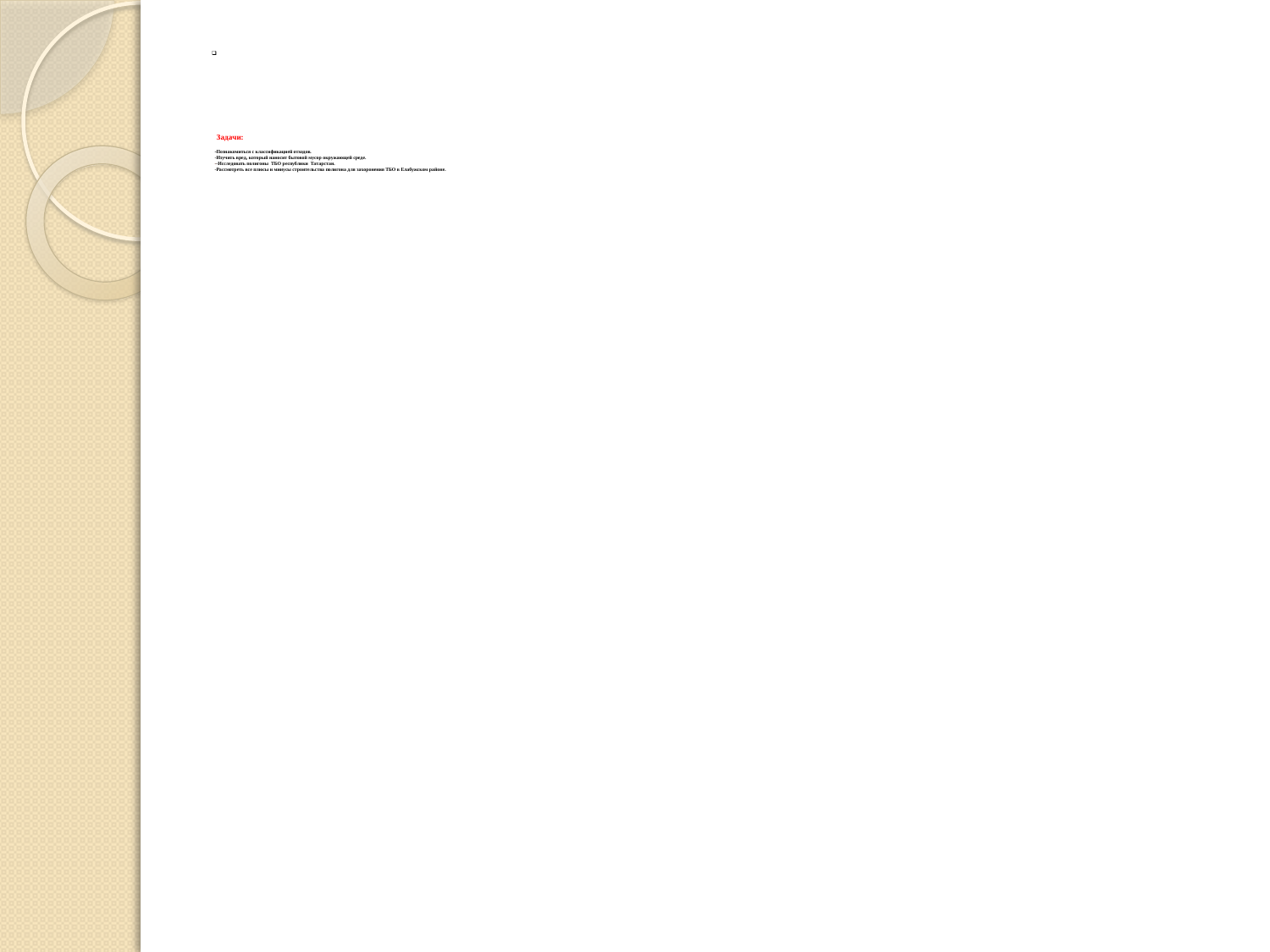

# Задачи: -Познакомиться с классификацией отходов. -Изучить вред, который наносит бытовой мусор окружающей среде. --Исследовать полигоны  ТБО республики  Татарстан. -Рассмотреть все плюсы и минусы строительства полигона для захоронения ТБО в Елабужском районе.